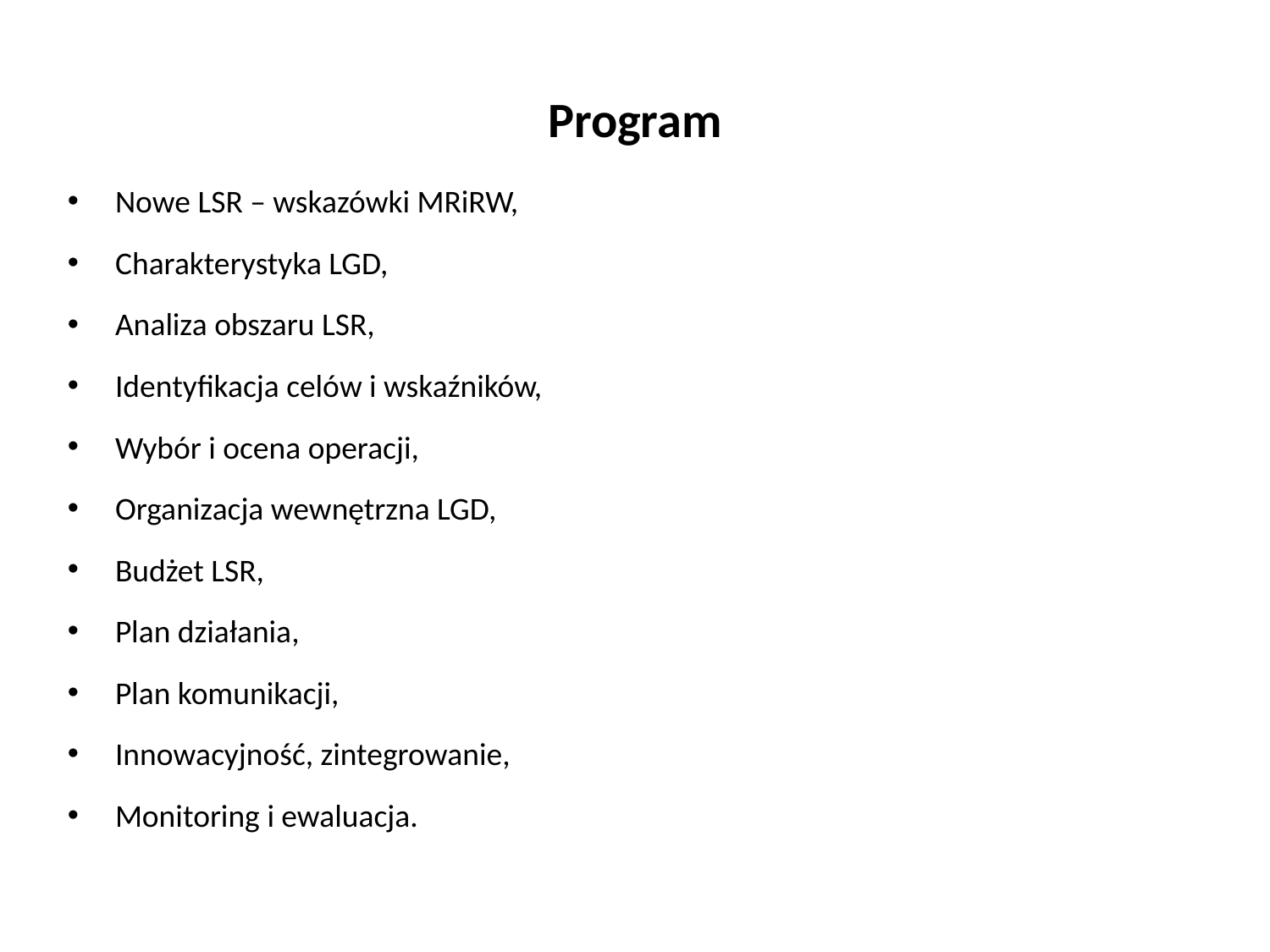

# Program
Nowe LSR – wskazówki MRiRW,
Charakterystyka LGD,
Analiza obszaru LSR,
Identyfikacja celów i wskaźników,
Wybór i ocena operacji,
Organizacja wewnętrzna LGD,
Budżet LSR,
Plan działania,
Plan komunikacji,
Innowacyjność, zintegrowanie,
Monitoring i ewaluacja.